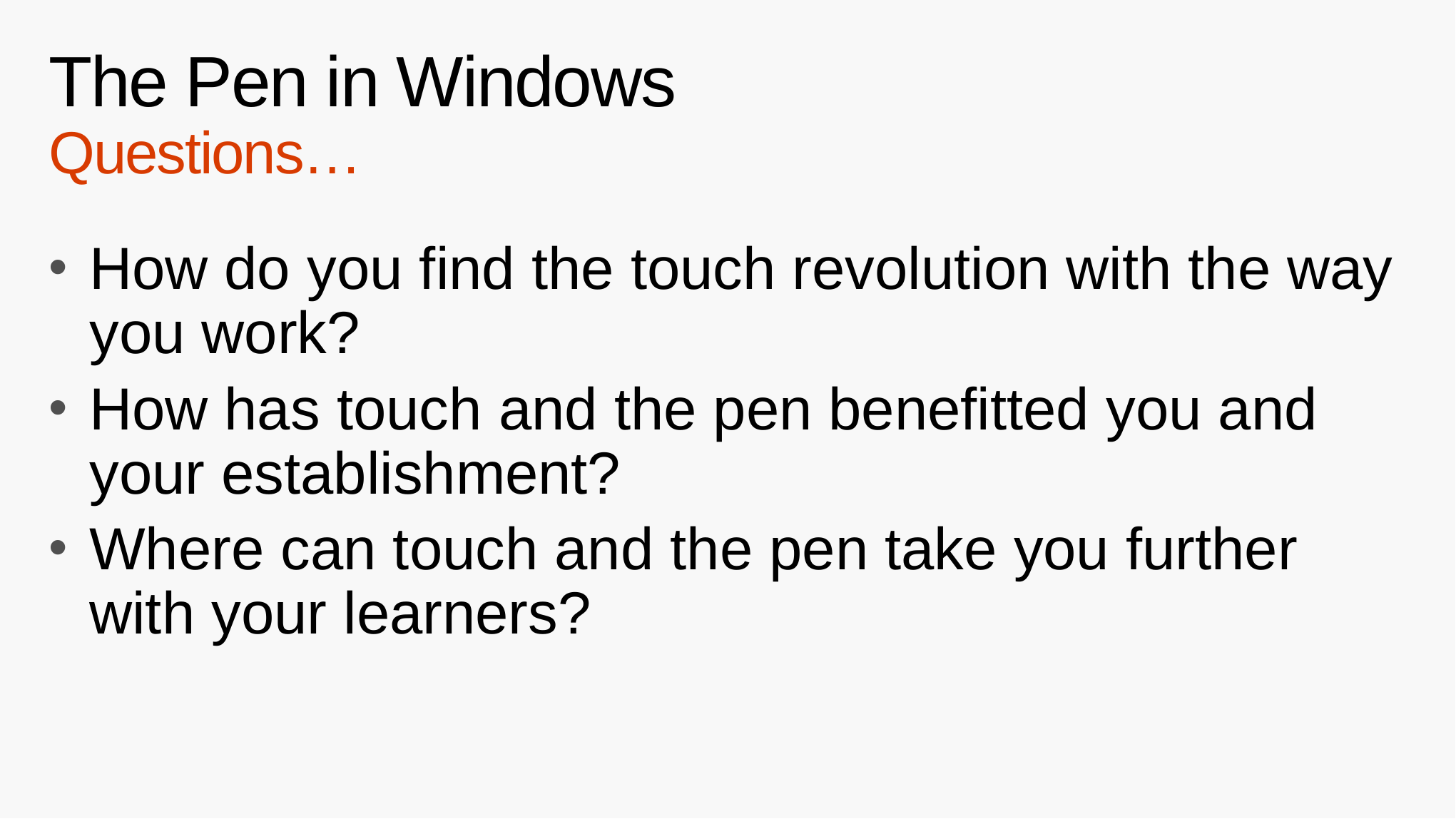

# The Pen in Windows Questions…
How do you find the touch revolution with the way you work?
How has touch and the pen benefitted you and your establishment?
Where can touch and the pen take you further with your learners?